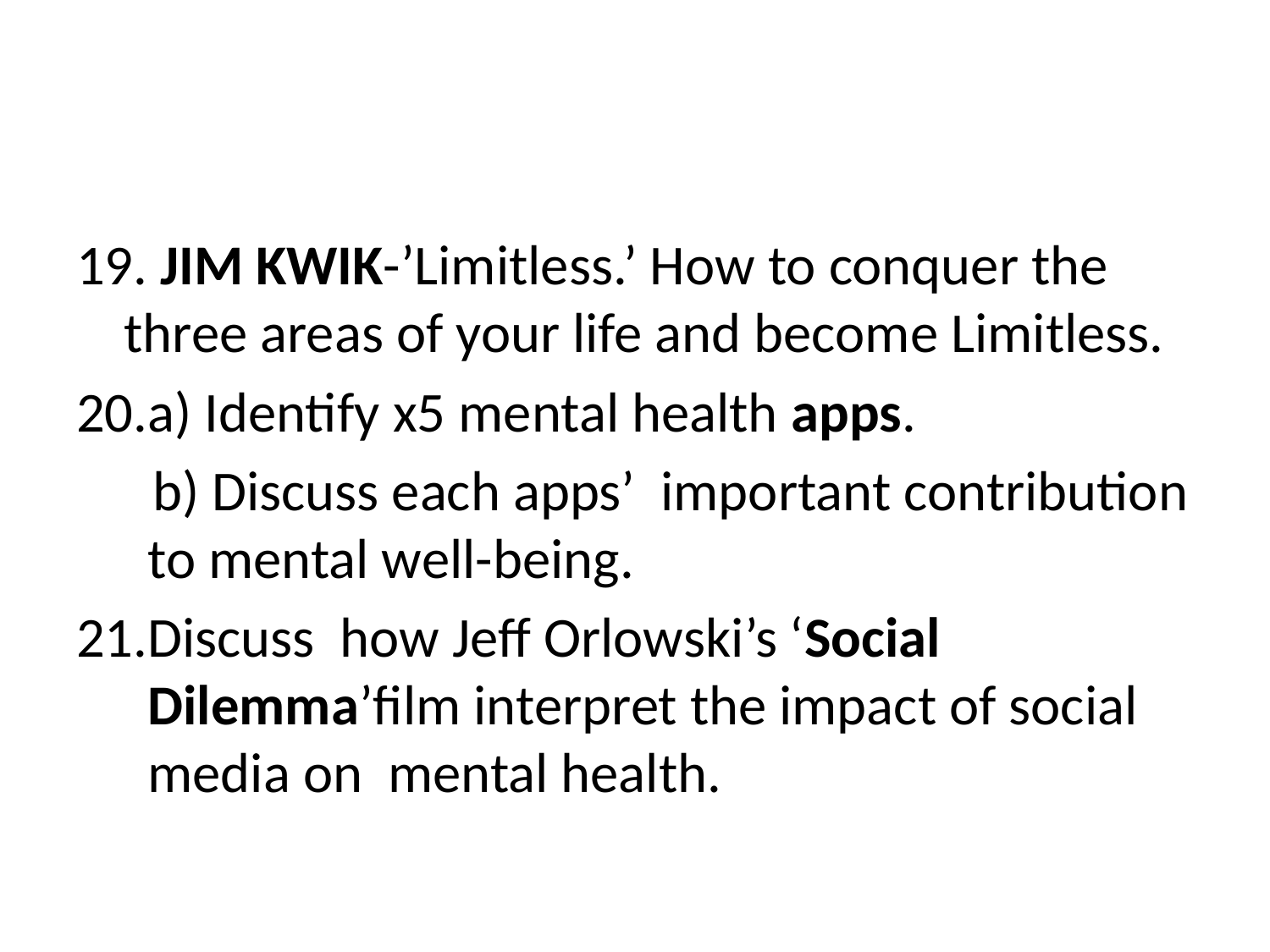

#
19. JIM KWIK-’Limitless.’ How to conquer the three areas of your life and become Limitless.
a) Identify x5 mental health apps.
      b) Discuss each apps’  important contribution to mental well-being.
21.Discuss  how Jeff Orlowski’s ‘Social Dilemma’film interpret the impact of social media on  mental health.